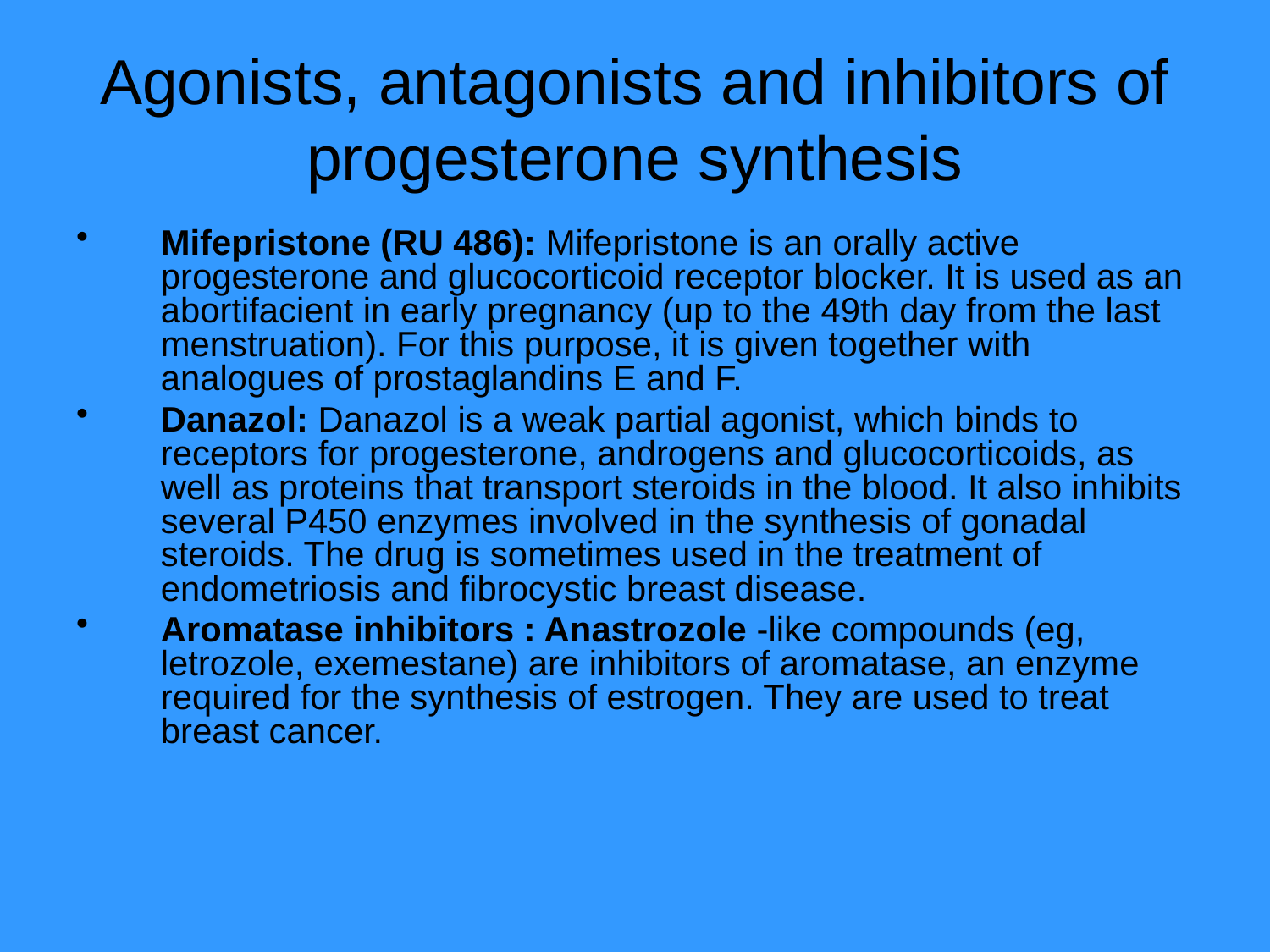

# Agonists, antagonists and inhibitors of progesterone synthesis
Mifepristone (RU 486): Mifepristone is an orally active progesterone and glucocorticoid receptor blocker. It is used as an abortifacient in early pregnancy (up to the 49th day from the last menstruation). For this purpose, it is given together with analogues of prostaglandins E and F.
Danazol: Danazol is a weak partial agonist, which binds to receptors for progesterone, androgens and glucocorticoids, as well as proteins that transport steroids in the blood. It also inhibits several P450 enzymes involved in the synthesis of gonadal steroids. The drug is sometimes used in the treatment of endometriosis and fibrocystic breast disease.
Aromatase inhibitors : Anastrozole -like compounds (eg, letrozole, exemestane) are inhibitors of aromatase, an enzyme required for the synthesis of estrogen. They are used to treat breast cancer.